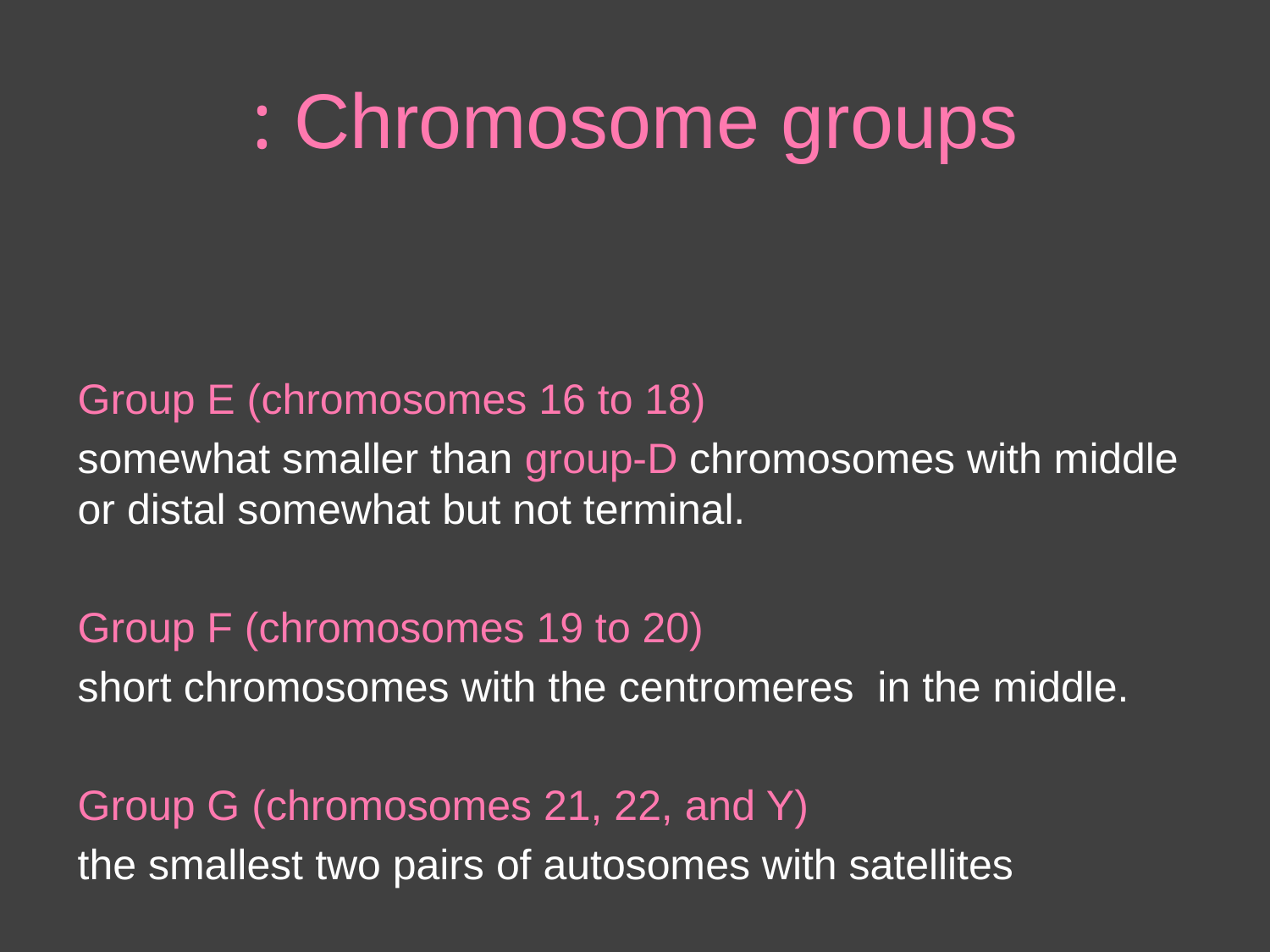

# Chromosome groups :

Group E (chromosomes 16 to 18)
somewhat smaller than group-D chromosomes with middle or distal somewhat but not terminal.

Group F (chromosomes 19 to 20)
short chromosomes with the centromeres  in the middle.

Group G (chromosomes 21, 22, and Y)
the smallest two pairs of autosomes with satellites